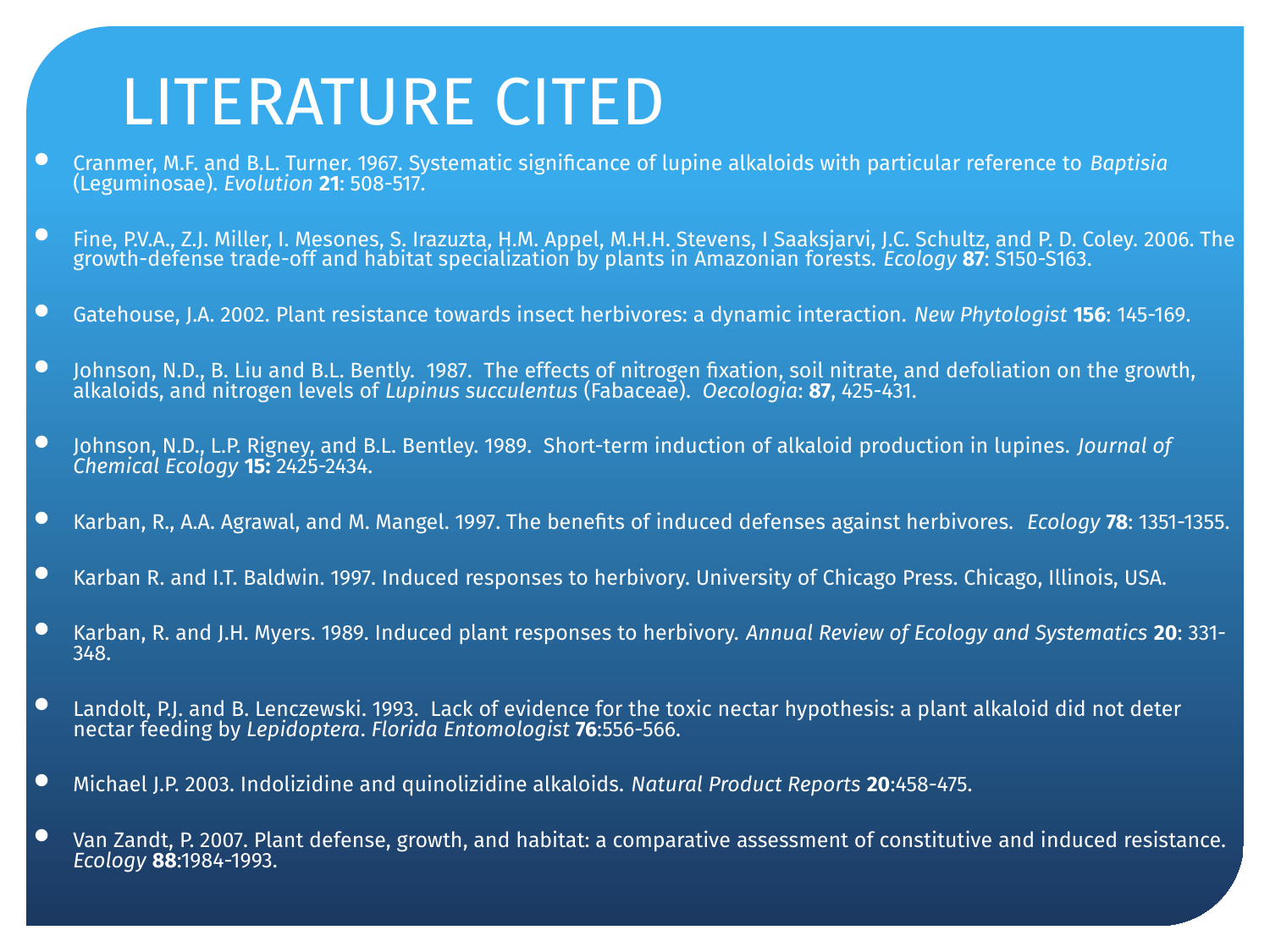

# LITERATURE CITED
Cranmer, M.F. and B.L. Turner. 1967. Systematic significance of lupine alkaloids with particular reference to Baptisia (Leguminosae). Evolution 21: 508-517.
Fine, P.V.A., Z.J. Miller, I. Mesones, S. Irazuzta, H.M. Appel, M.H.H. Stevens, I Saaksjarvi, J.C. Schultz, and P. D. Coley. 2006. The growth-defense trade-off and habitat specialization by plants in Amazonian forests. Ecology 87: S150-S163.
Gatehouse, J.A. 2002. Plant resistance towards insect herbivores: a dynamic interaction. New Phytologist 156: 145-169.
Johnson, N.D., B. Liu and B.L. Bently.  1987.  The effects of nitrogen fixation, soil nitrate, and defoliation on the growth, alkaloids, and nitrogen levels of Lupinus succulentus (Fabaceae).  Oecologia: 87, 425-431.
Johnson, N.D., L.P. Rigney, and B.L. Bentley. 1989.  Short-term induction of alkaloid production in lupines. Journal of Chemical Ecology 15: 2425-2434.
Karban, R., A.A. Agrawal, and M. Mangel. 1997. The benefits of induced defenses against herbivores.  Ecology 78: 1351-1355.
Karban R. and I.T. Baldwin. 1997. Induced responses to herbivory. University of Chicago Press. Chicago, Illinois, USA.
Karban, R. and J.H. Myers. 1989. Induced plant responses to herbivory. Annual Review of Ecology and Systematics 20: 331-348.
Landolt, P.J. and B. Lenczewski. 1993.  Lack of evidence for the toxic nectar hypothesis: a plant alkaloid did not deter nectar feeding by Lepidoptera. Florida Entomologist 76:556-566.
Michael J.P. 2003. Indolizidine and quinolizidine alkaloids. Natural Product Reports 20:458-475.
Van Zandt, P. 2007. Plant defense, growth, and habitat: a comparative assessment of constitutive and induced resistance. Ecology 88:1984-1993.